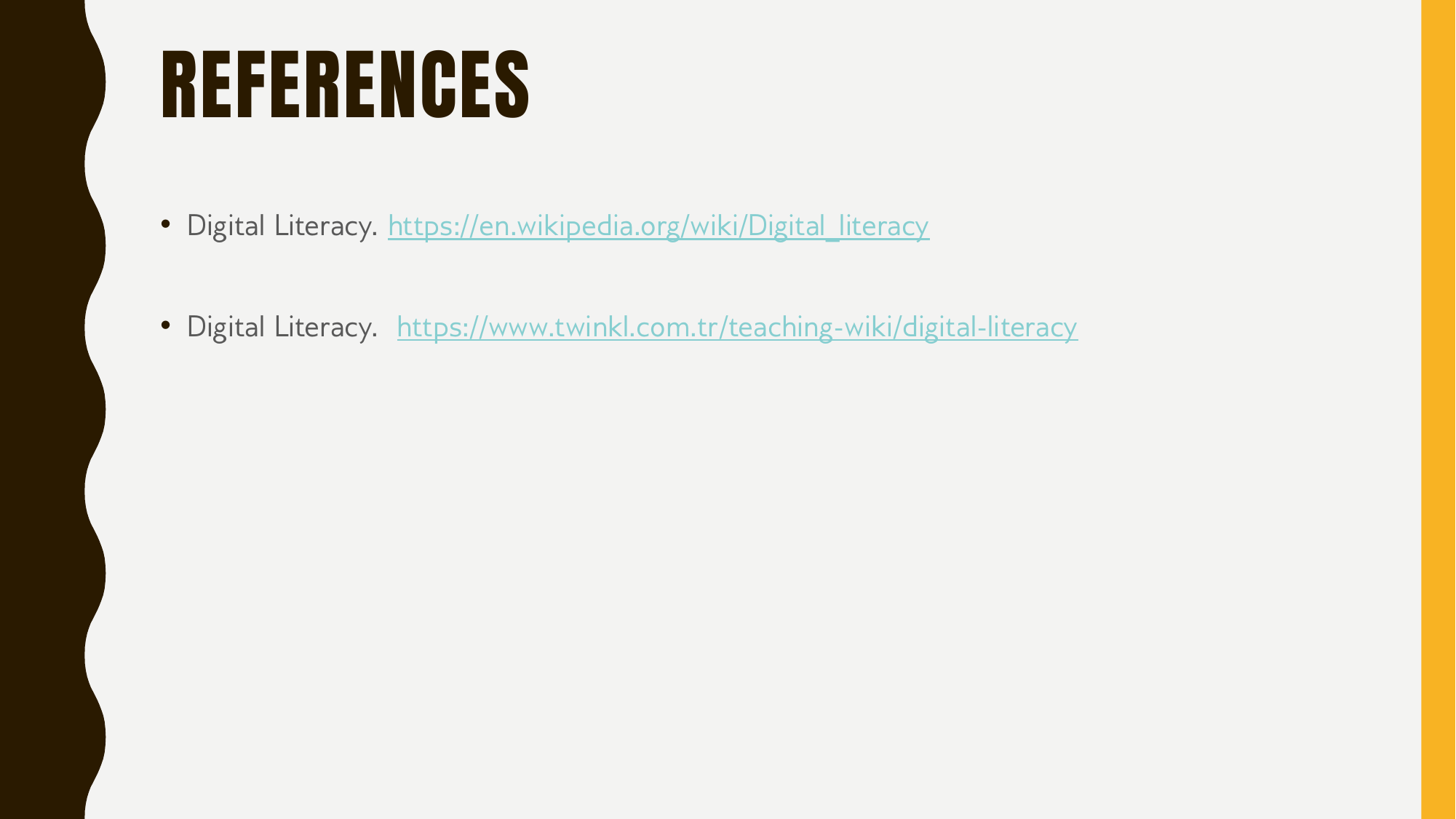

# References
Digital Literacy. https://en.wikipedia.org/wiki/Digital_literacy

Digital Literacy.  https://www.twinkl.com.tr/teaching-wiki/digital-literacy